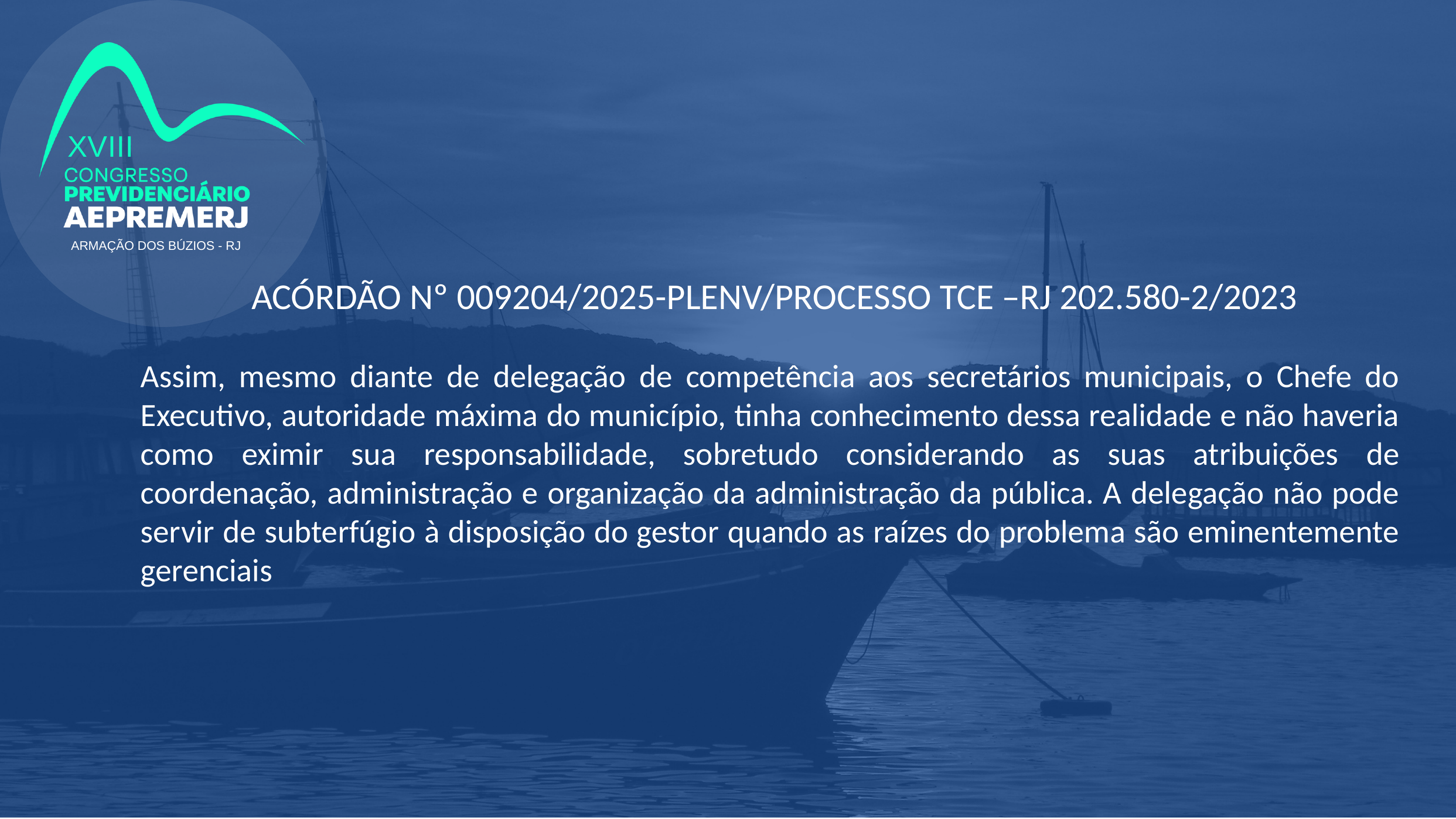

XVIII

ARMAÇÃO DOS BÚZIOS - RJ
  ACÓRDÃO Nº 009204/2025-PLENV/PROCESSO TCE –RJ 202.580-2/2023

Assim, mesmo diante de delegação de competência aos secretários municipais, o Chefe do Executivo, autoridade máxima do município, tinha conhecimento dessa realidade e não haveria como eximir sua responsabilidade, sobretudo considerando as suas atribuições de coordenação, administração e organização da administração da pública. A delegação não pode servir de subterfúgio à disposição do gestor quando as raízes do problema são eminentemente gerenciais